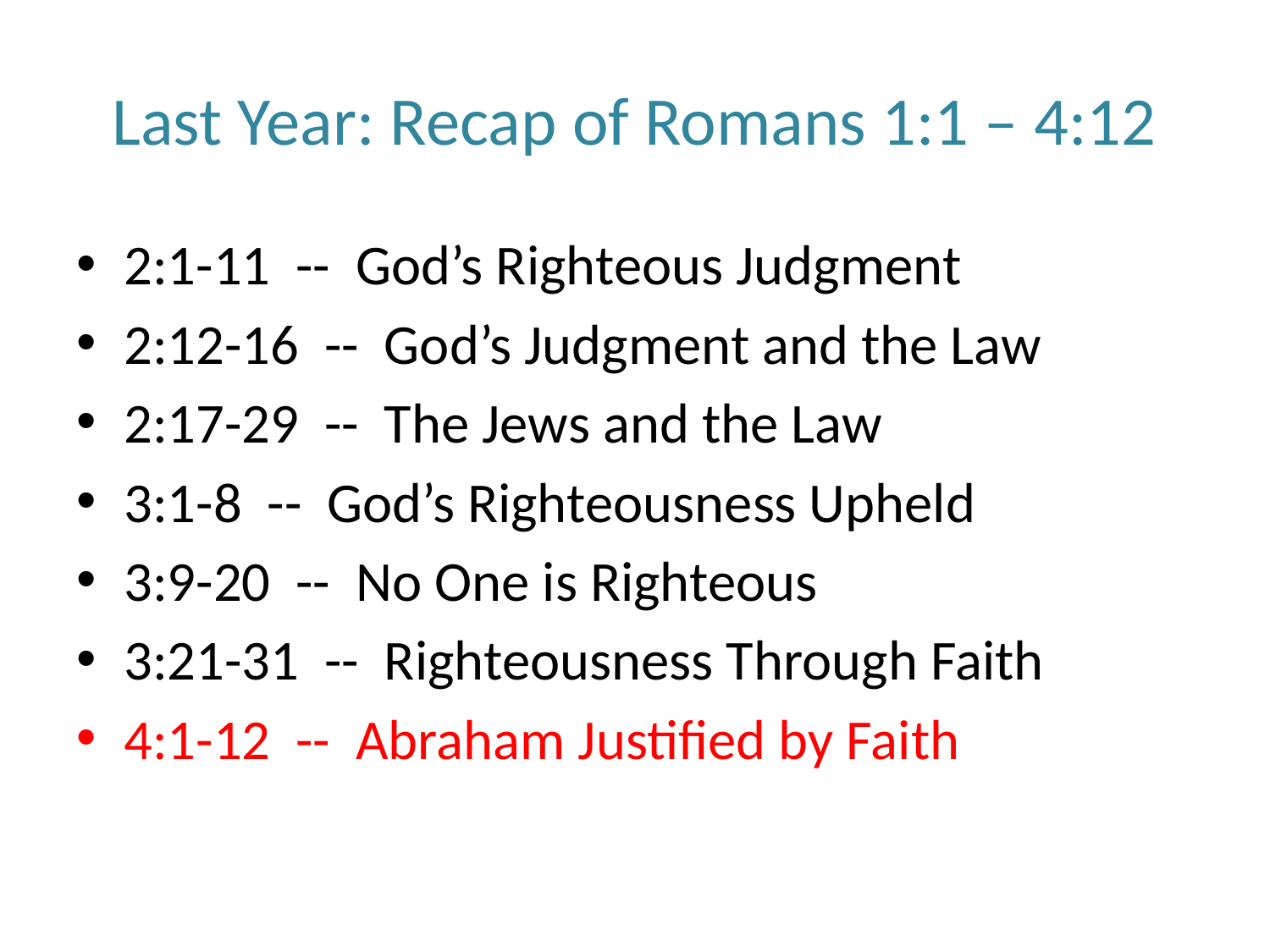

# Last Year: Recap of Romans 1:1 – 4:12
2:1-11  --  God’s Righteous Judgment
2:12-16  --  God’s Judgment and the Law
2:17-29  --  The Jews and the Law
3:1-8  --  God’s Righteousness Upheld
3:9-20  --  No One is Righteous
3:21-31  --  Righteousness Through Faith
4:1-12  --  Abraham Justified by Faith